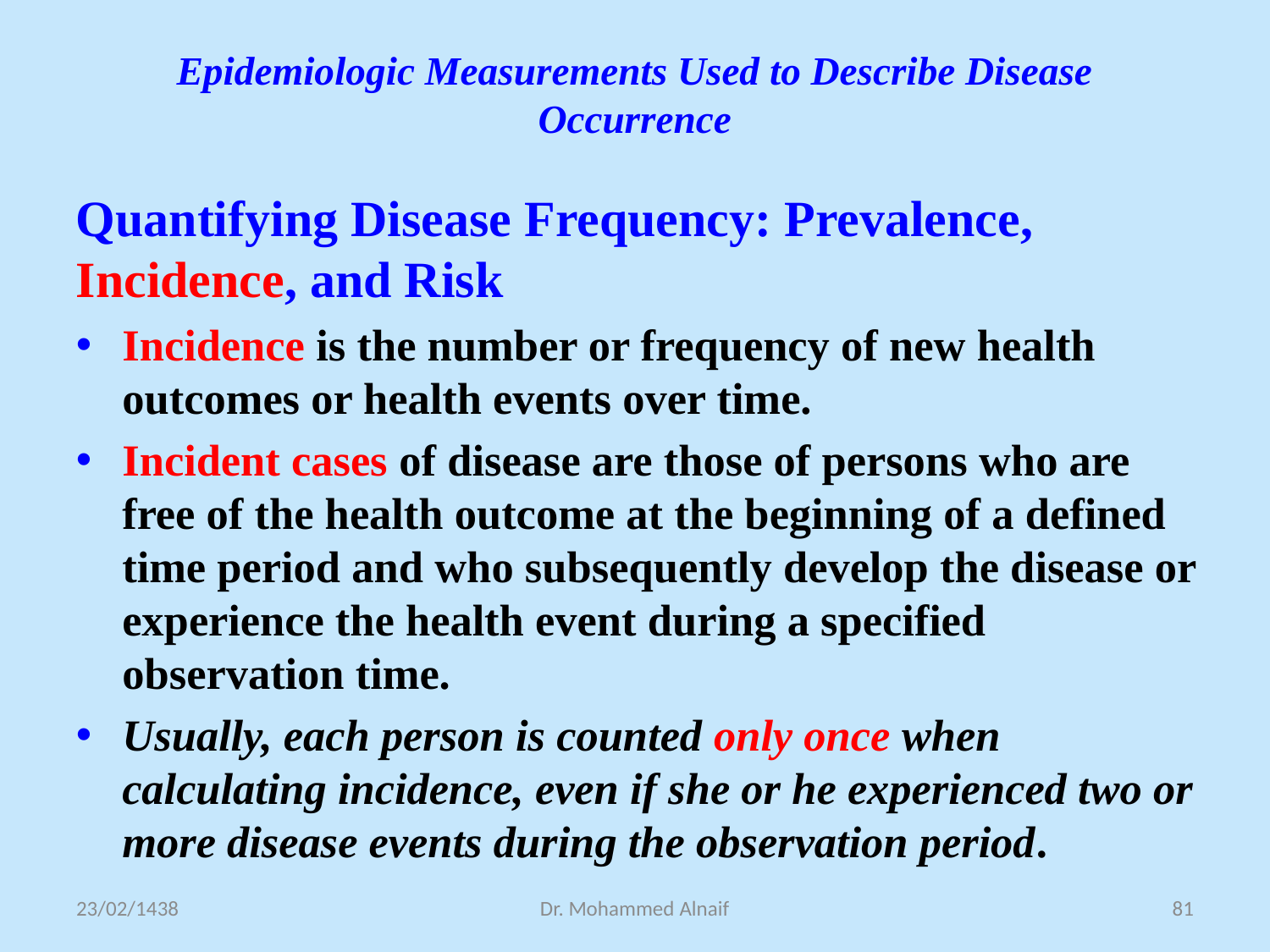

# Epidemiologic Measurements Used to Describe Disease Occurrence
Quantifying Disease Frequency: Prevalence, Incidence, and Risk
Incidence is the number or frequency of new health outcomes or health events over time.
Incident cases of disease are those of persons who are free of the health outcome at the beginning of a defined time period and who subsequently develop the disease or experience the health event during a specified observation time.
Usually, each person is counted only once when calculating incidence, even if she or he experienced two or more disease events during the observation period.
23/02/1438
Dr. Mohammed Alnaif
81